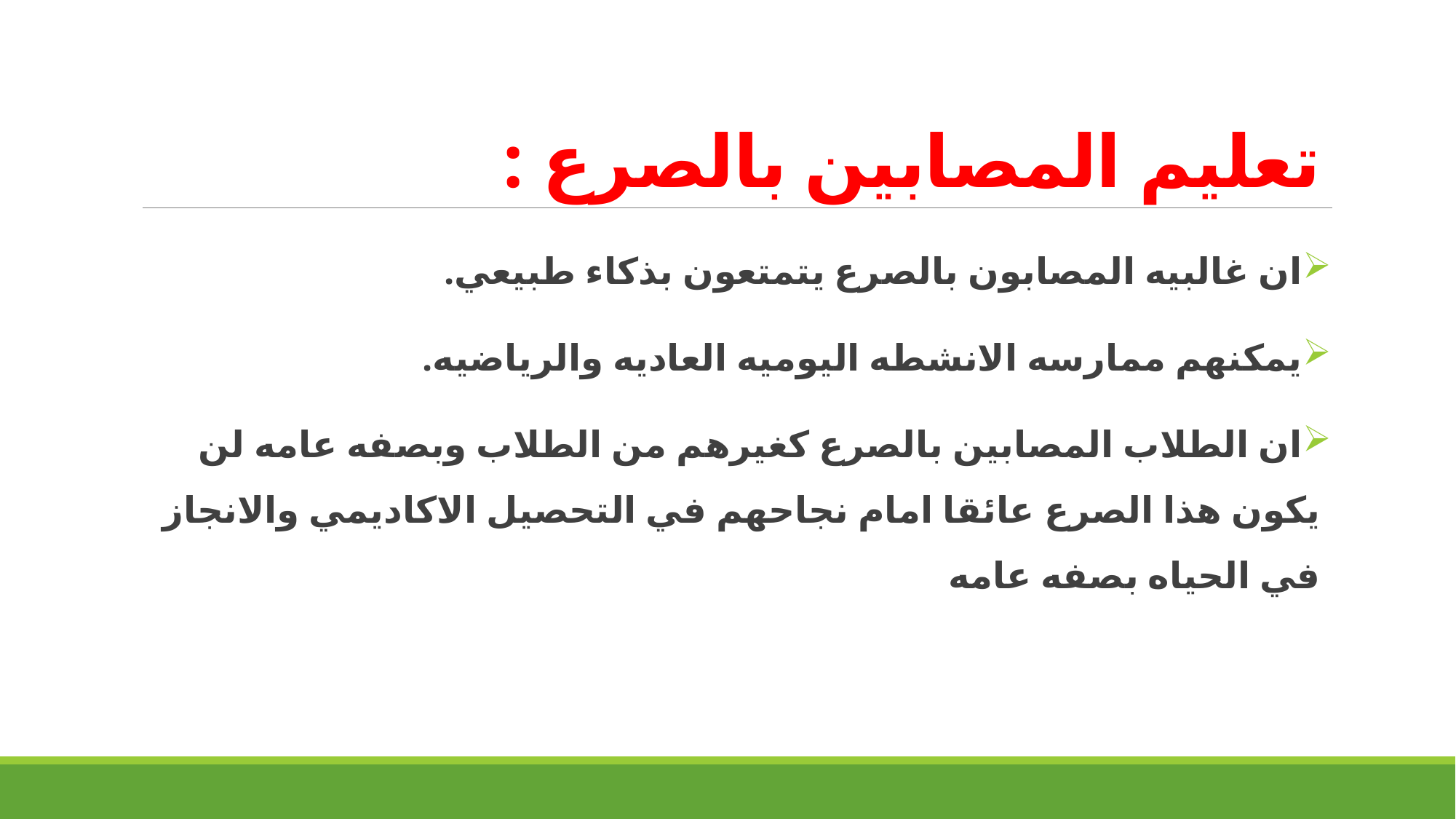

# تعليم المصابين بالصرع :
ان غالبيه المصابون بالصرع يتمتعون بذكاء طبيعي.
يمكنهم ممارسه الانشطه اليوميه العاديه والرياضيه.
ان الطلاب المصابين بالصرع كغيرهم من الطلاب وبصفه عامه لن يكون هذا الصرع عائقا امام نجاحهم في التحصيل الاكاديمي والانجاز في الحياه بصفه عامه